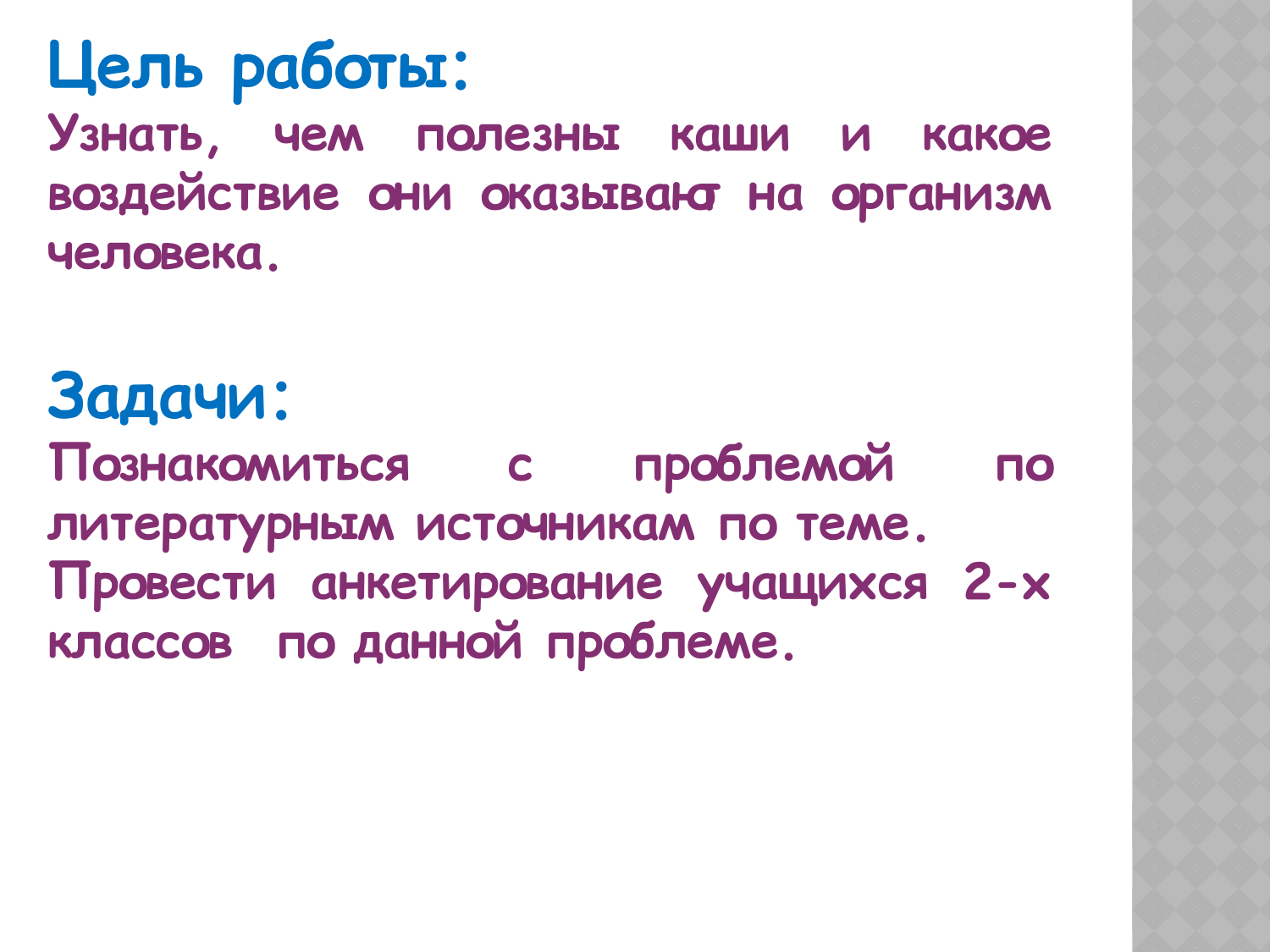

Цель работы:
Узнать, чем полезны каши и какое воздействие они оказывают на организм человека.

Задачи:
Познакомиться с проблемой по литературным источникам по теме.
Провести анкетирование учащихся 2-х классов  по данной проблеме.